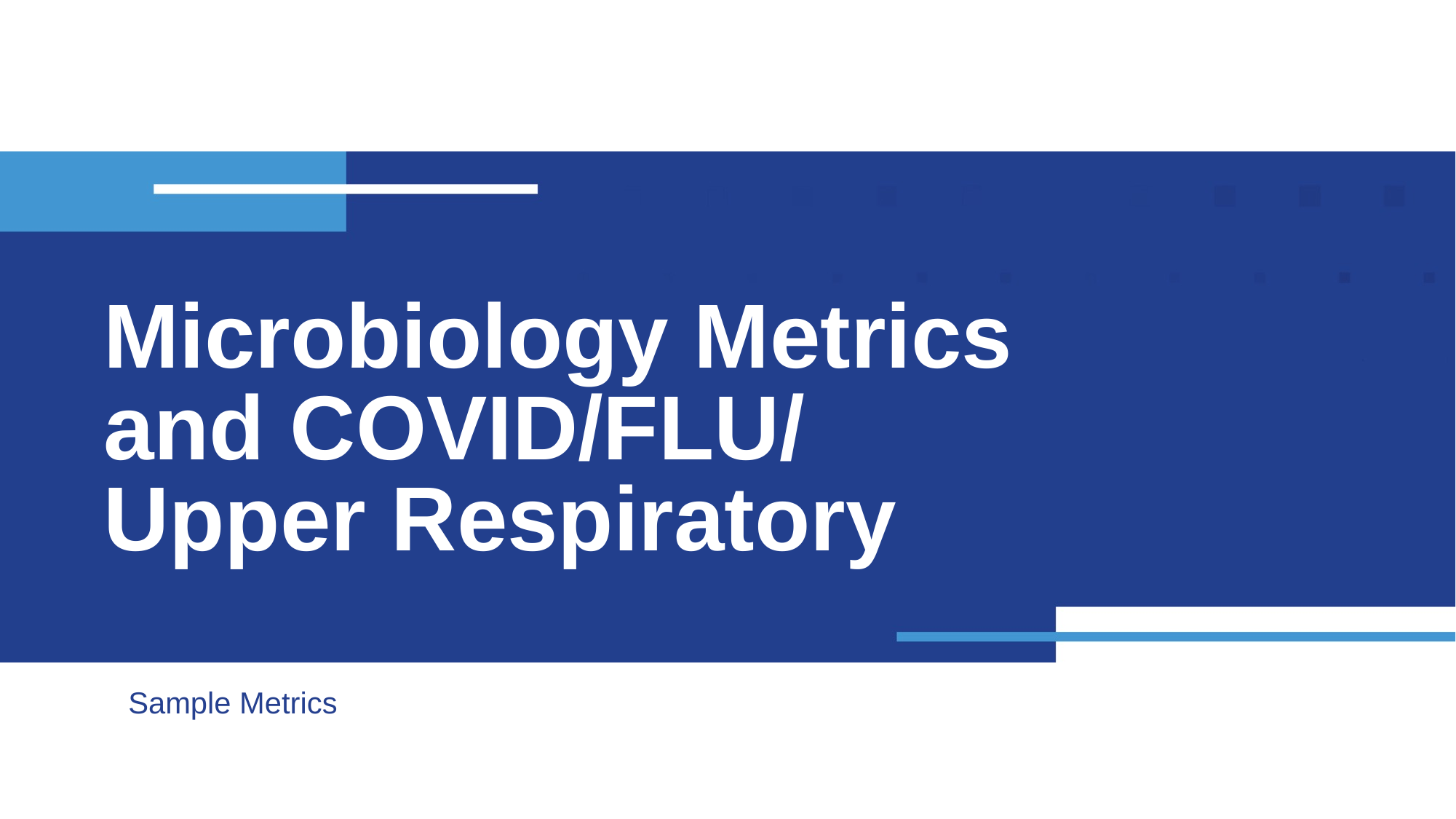

# Microbiology Metrics and COVID/FLU/ Upper Respiratory
Sample Metrics